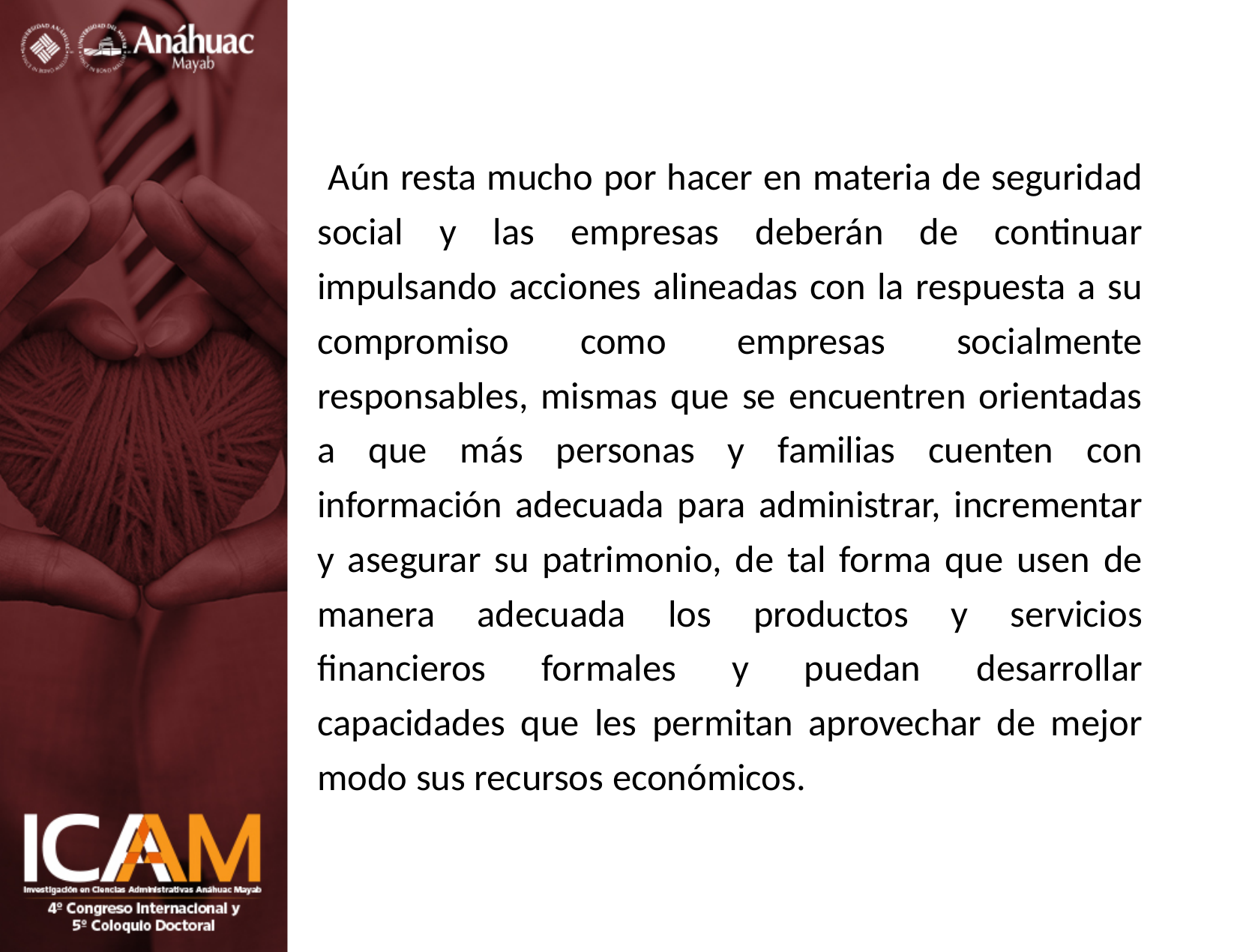

#

 Aún resta mucho por hacer en materia de seguridad social y las empresas deberán de continuar impulsando acciones alineadas con la respuesta a su compromiso como empresas socialmente responsables, mismas que se encuentren orientadas a que más personas y familias cuenten con información adecuada para administrar, incrementar y asegurar su patrimonio, de tal forma que usen de manera adecuada los productos y servicios financieros formales y puedan desarrollar capacidades que les permitan aprovechar de mejor modo sus recursos económicos.